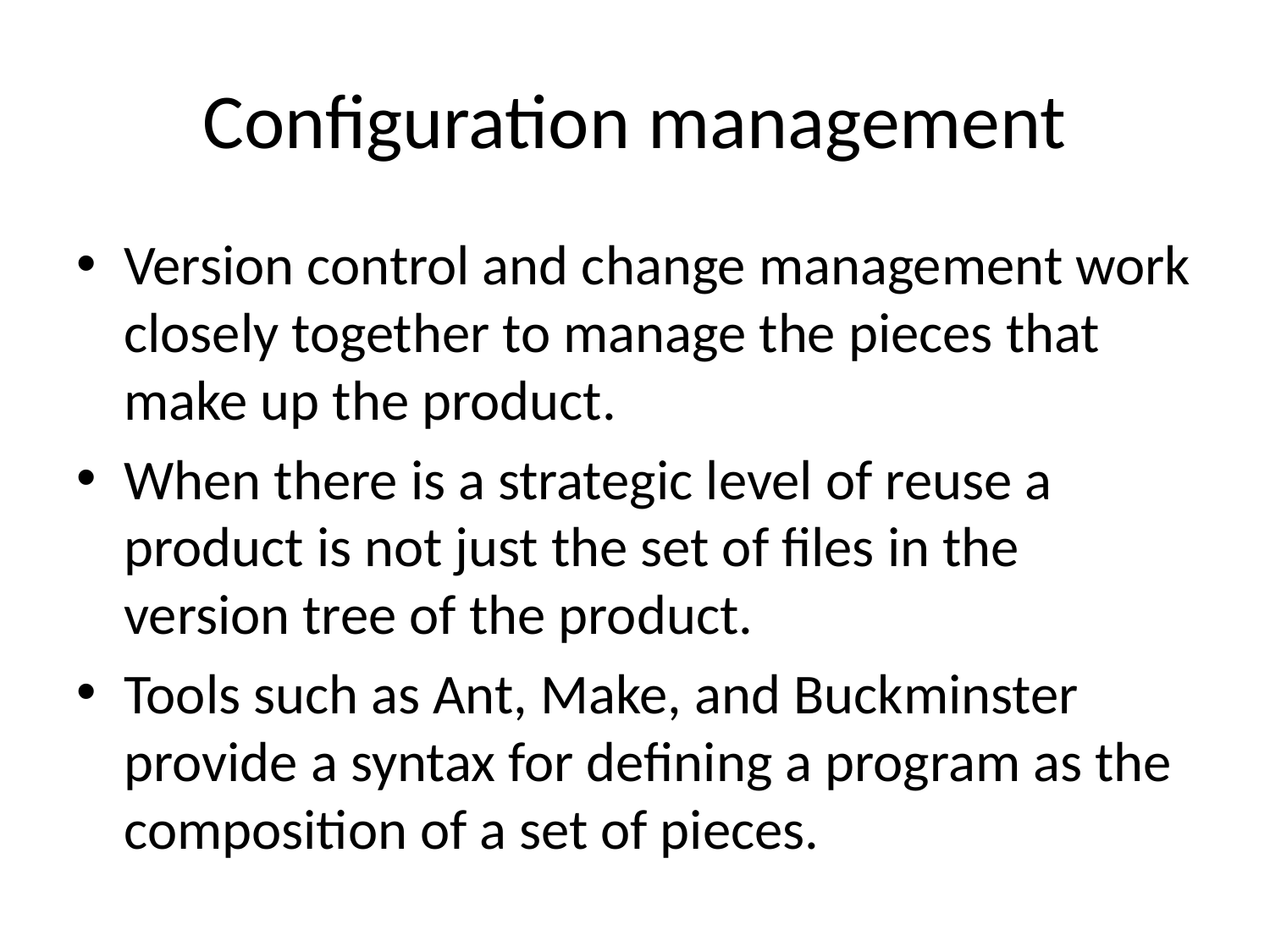

# Configuration management
Version control and change management work closely together to manage the pieces that make up the product.
When there is a strategic level of reuse a product is not just the set of files in the version tree of the product.
Tools such as Ant, Make, and Buckminster provide a syntax for defining a program as the composition of a set of pieces.